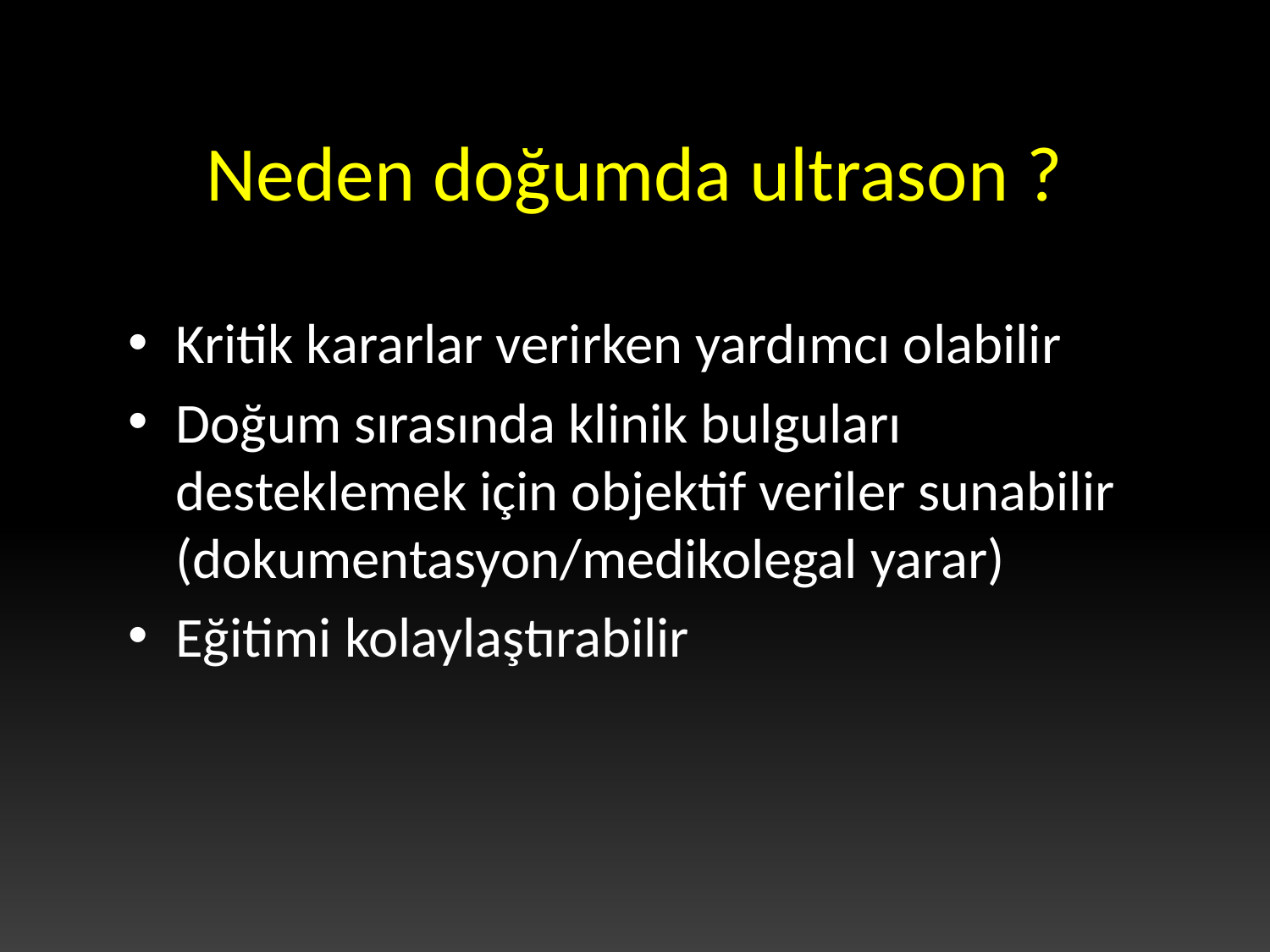

# Neden doğumda ultrason ?
Kritik kararlar verirken yardımcı olabilir
Doğum sırasında klinik bulguları desteklemek için objektif veriler sunabilir (dokumentasyon/medikolegal yarar)
Eğitimi kolaylaştırabilir